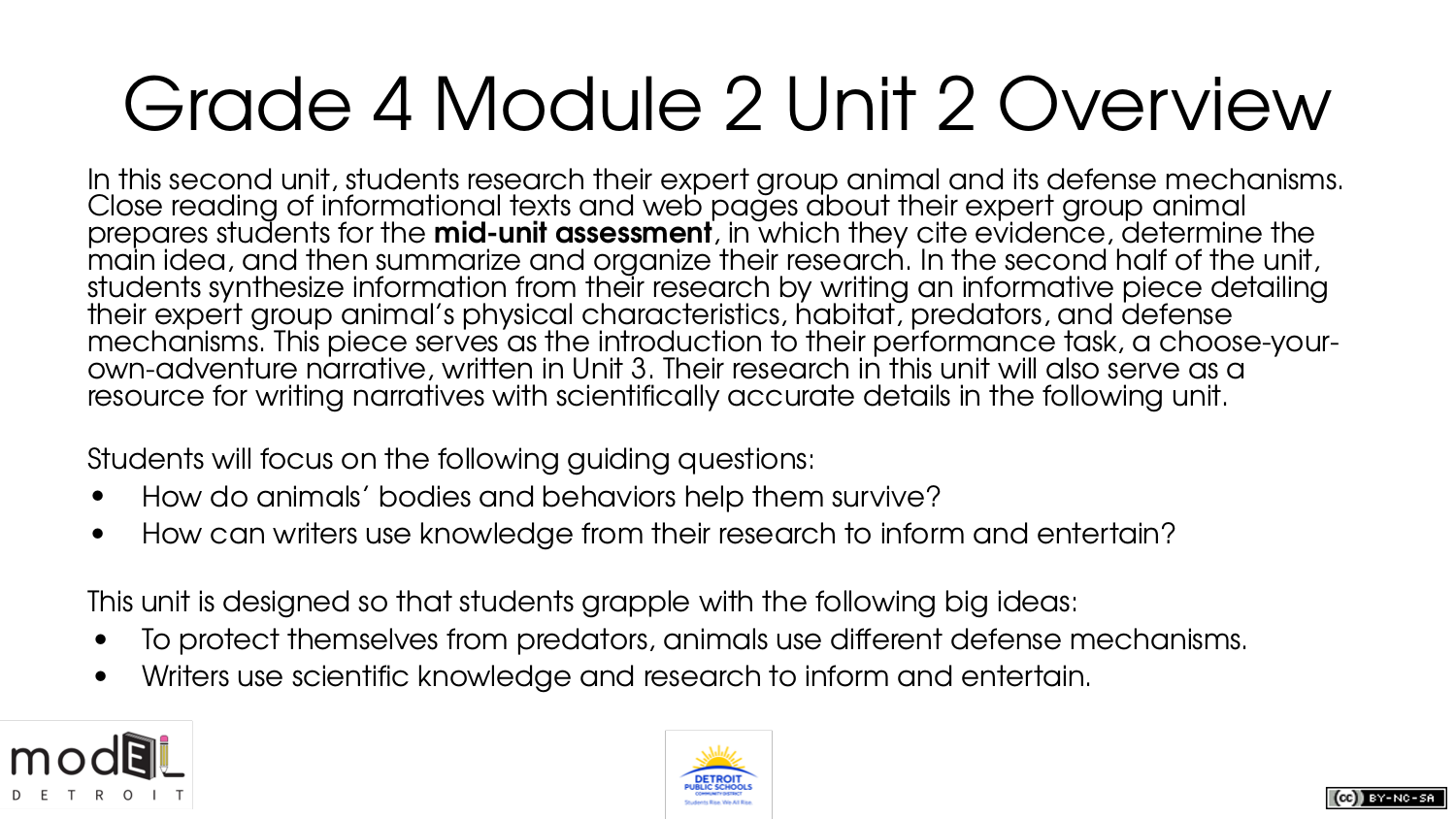

# Grade 4 Module 2 Unit 2 Overview
In this second unit, students research their expert group animal and its defense mechanisms. Close reading of informational texts and web pages about their expert group animal prepares students for the mid-unit assessment, in which they cite evidence, determine the main idea, and then summarize and organize their research. In the second half of the unit, students synthesize information from their research by writing an informative piece detailing their expert group animal’s physical characteristics, habitat, predators, and defense mechanisms. This piece serves as the introduction to their performance task, a choose-your-own-adventure narrative, written in Unit 3. Their research in this unit will also serve as a resource for writing narratives with scientifically accurate details in the following unit.

Students will focus on the following guiding questions:
How do animals’ bodies and behaviors help them survive?
How can writers use knowledge from their research to inform and entertain?
This unit is designed so that students grapple with the following big ideas:
To protect themselves from predators, animals use different defense mechanisms.
Writers use scientific knowledge and research to inform and entertain.